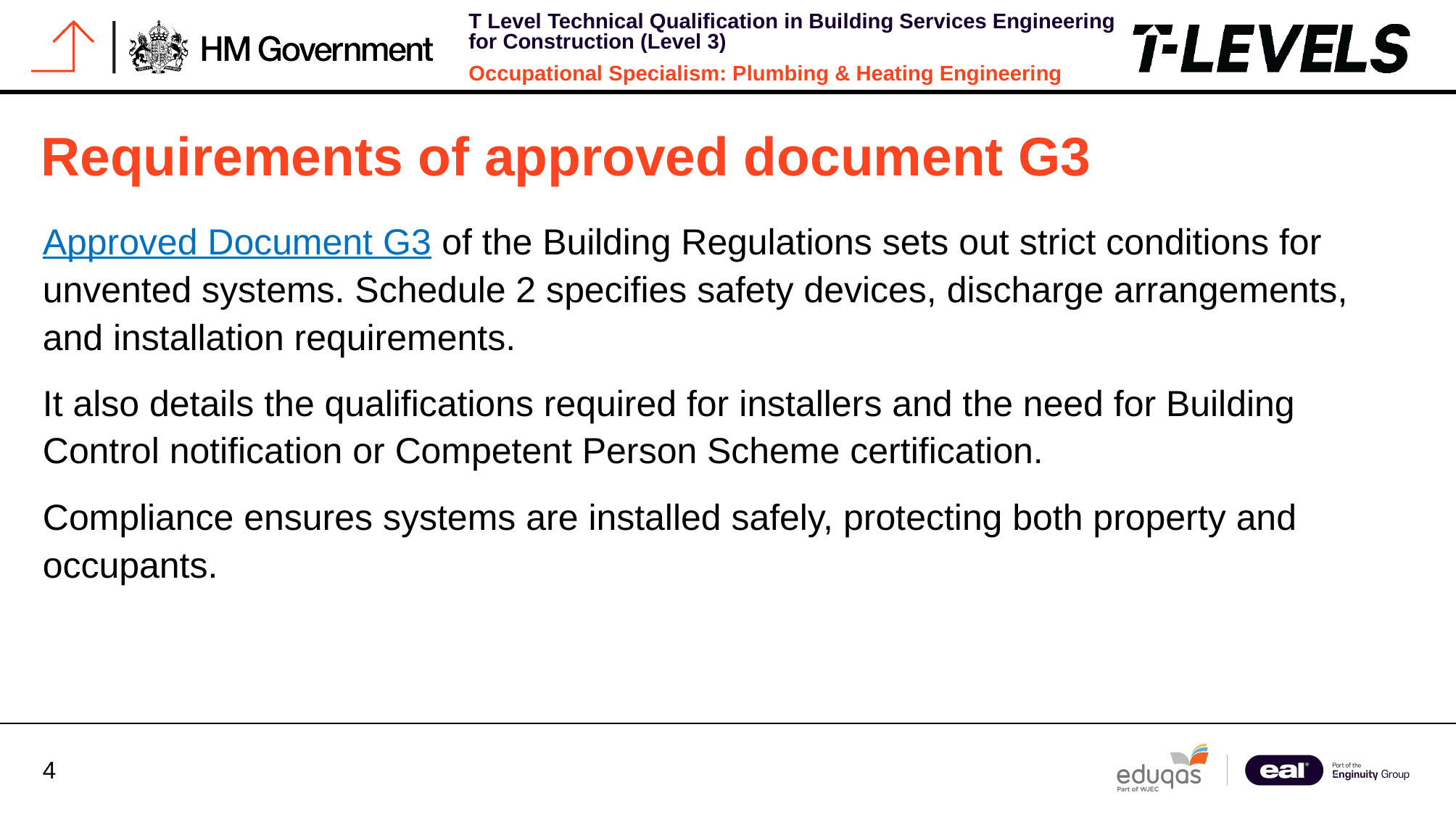

# Requirements of approved document G3
Approved Document G3 of the Building Regulations sets out strict conditions for unvented systems. Schedule 2 specifies safety devices, discharge arrangements, and installation requirements.
It also details the qualifications required for installers and the need for Building Control notification or Competent Person Scheme certification.
Compliance ensures systems are installed safely, protecting both property and occupants.